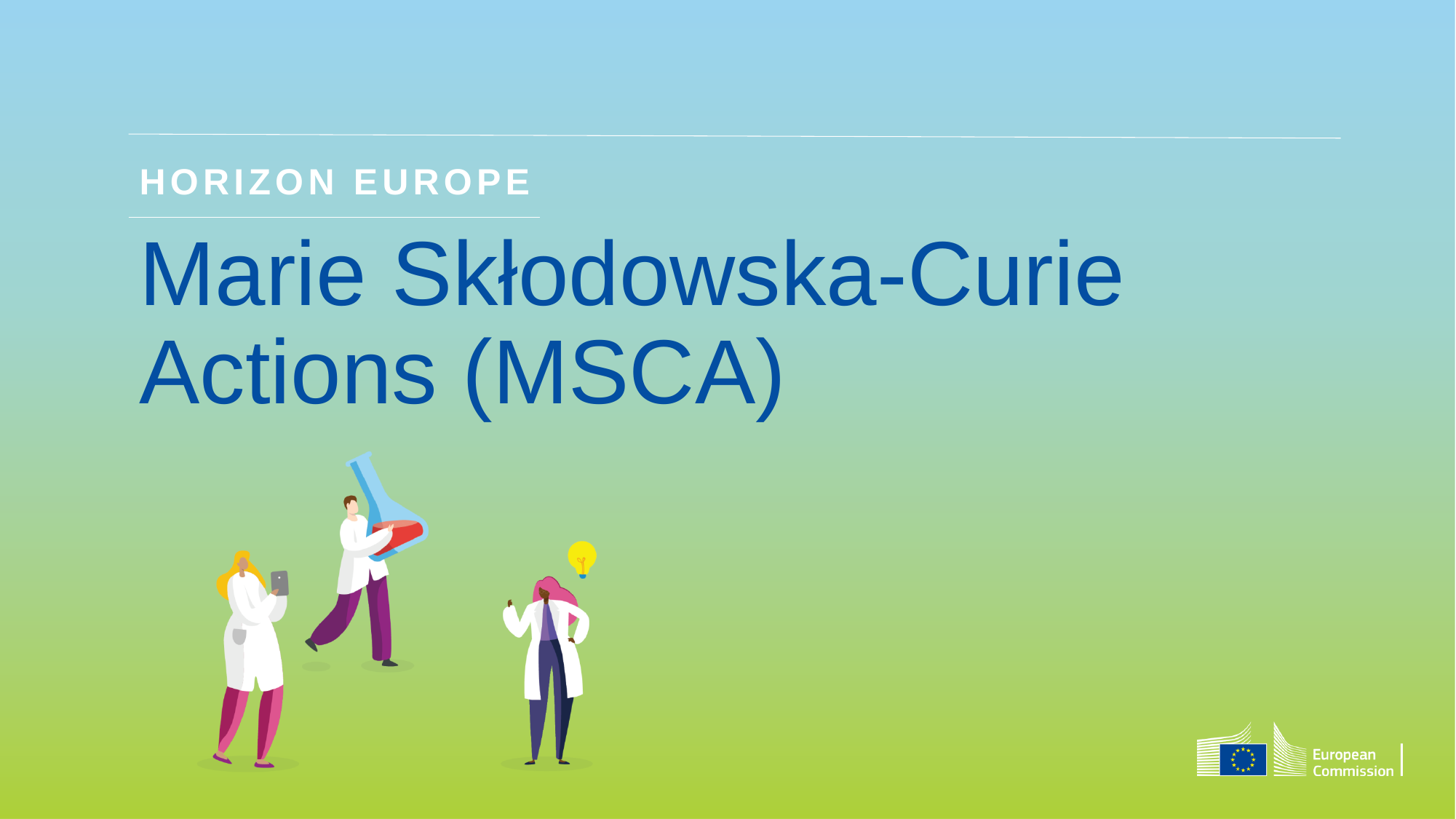

HORIZON EUROPE
# Marie Skłodowska-Curie Actions (MSCA)